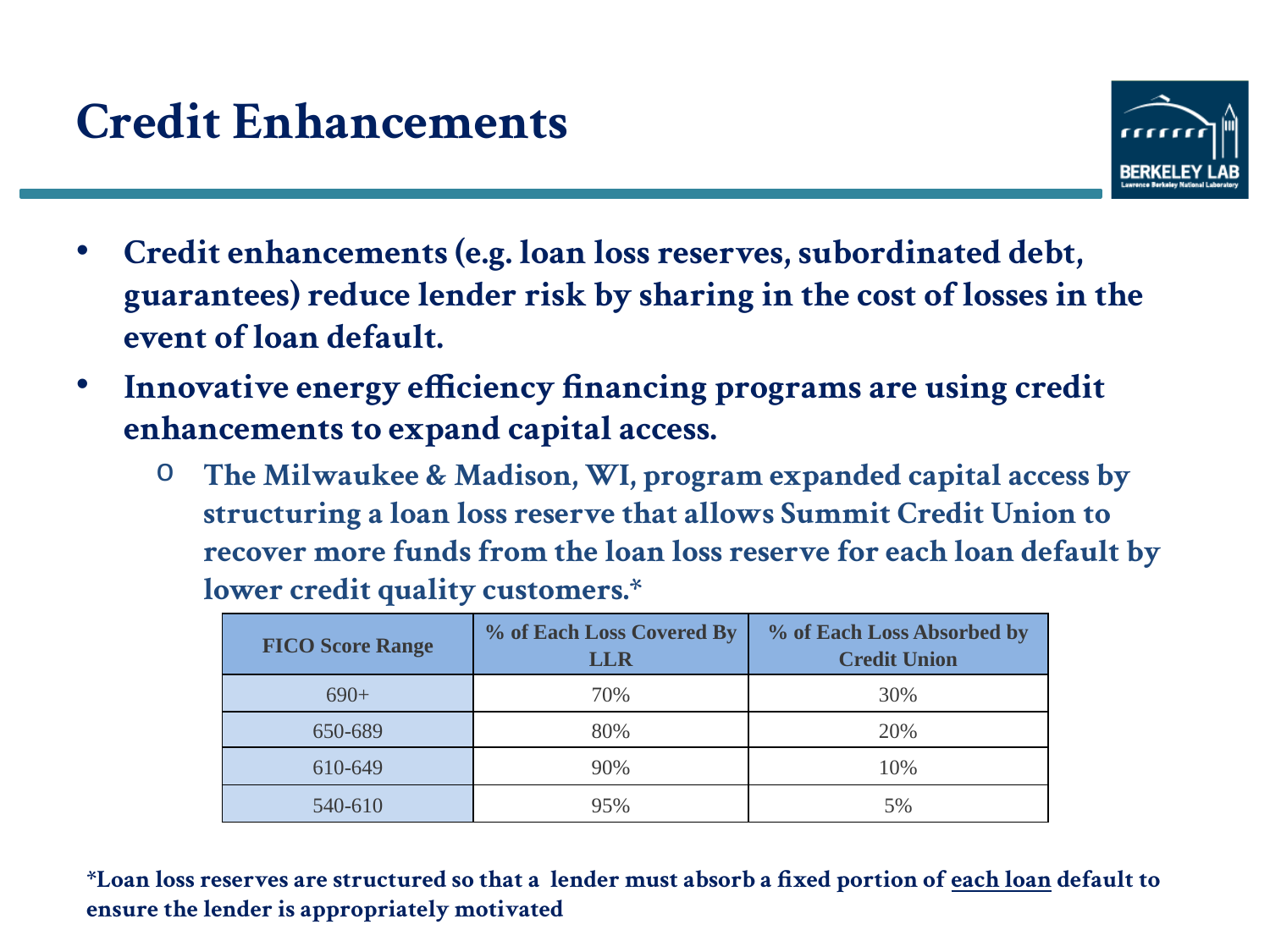

# Credit Enhancements
Credit enhancements (e.g. loan loss reserves, subordinated debt, guarantees) reduce lender risk by sharing in the cost of losses in the event of loan default.
Innovative energy efficiency financing programs are using credit enhancements to expand capital access.
The Milwaukee & Madison, WI, program expanded capital access by structuring a loan loss reserve that allows Summit Credit Union to recover more funds from the loan loss reserve for each loan default by lower credit quality customers.*

| FICO Score Range | % of Each Loss Covered By LLR | % of Each Loss Absorbed by Credit Union |
| --- | --- | --- |
| 690+ | 70% | 30% |
| 650-689 | 80% | 20% |
| 610-649 | 90% | 10% |
| 540-610 | 95% | 5% |
*Loan loss reserves are structured so that a  lender must absorb a fixed portion of each loan default to ensure the lender is appropriately motivated
9